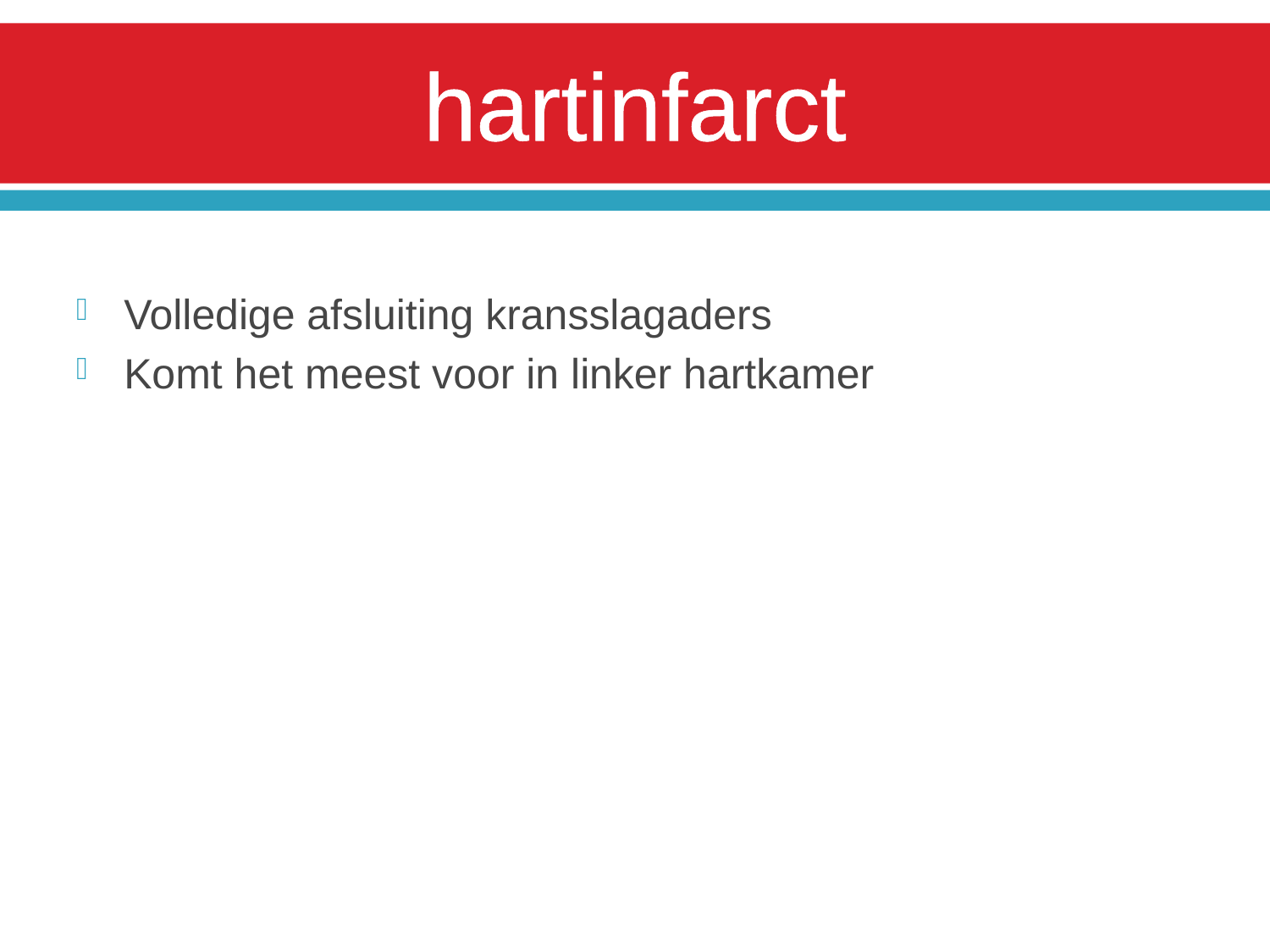

# hartinfarct

Volledige afsluiting kransslagaders
Komt het meest voor in linker hartkamer